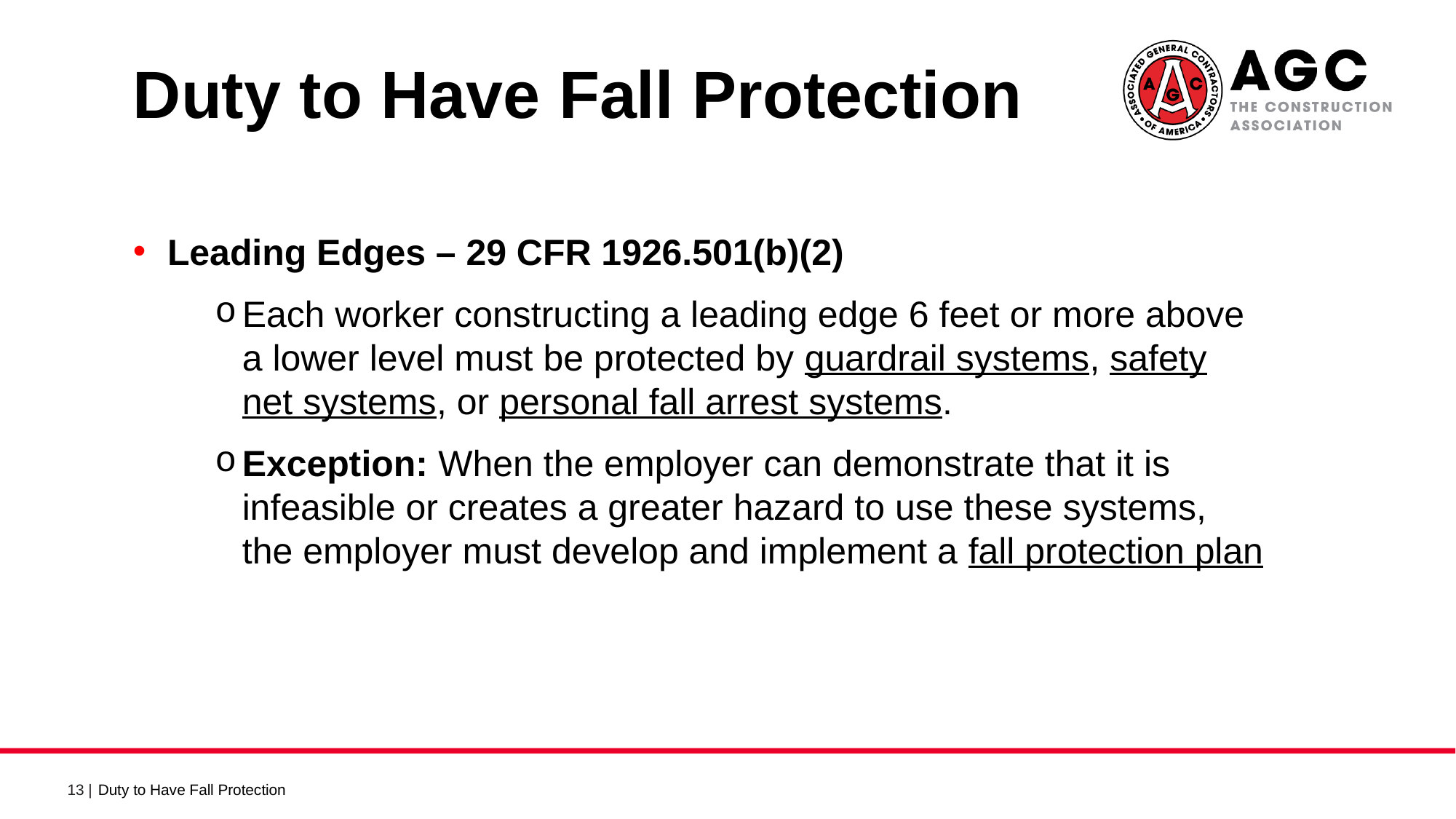

Duty to Have Fall Protection 3
Leading Edges – 29 CFR 1926.501(b)(2)
Each worker constructing a leading edge 6 feet or more above a lower level must be protected by guardrail systems, safety net systems, or personal fall arrest systems.
Exception: When the employer can demonstrate that it is infeasible or creates a greater hazard to use these systems, the employer must develop and implement a fall protection plan
Duty to Have Fall Protection